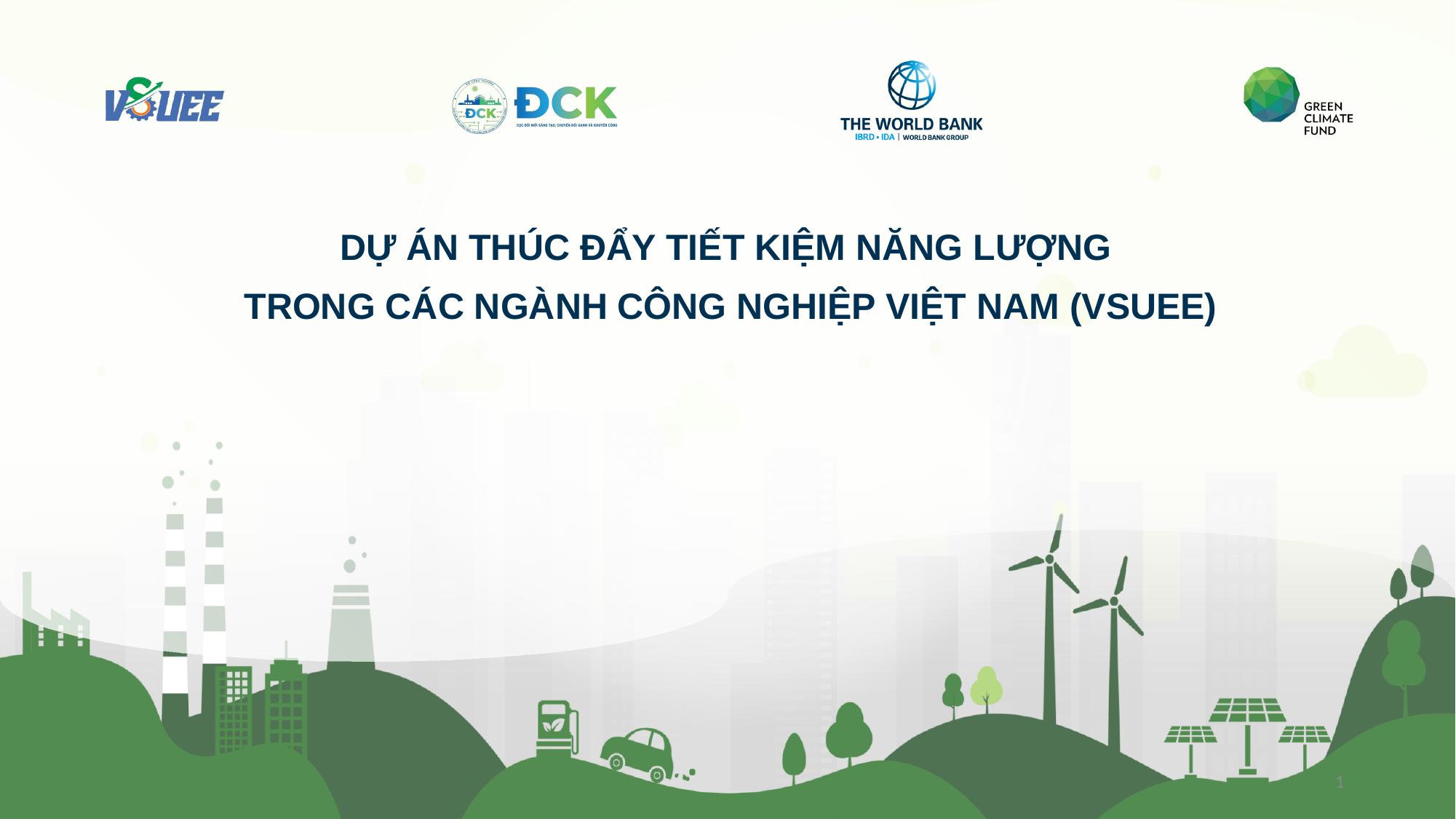

DỰ ÁN THÚC ĐẨY TIẾT KIỆM NĂNG LƯỢNG
TRONG CÁC NGÀNH CÔNG NGHIỆP VIỆT NAM (VSUEE)
1